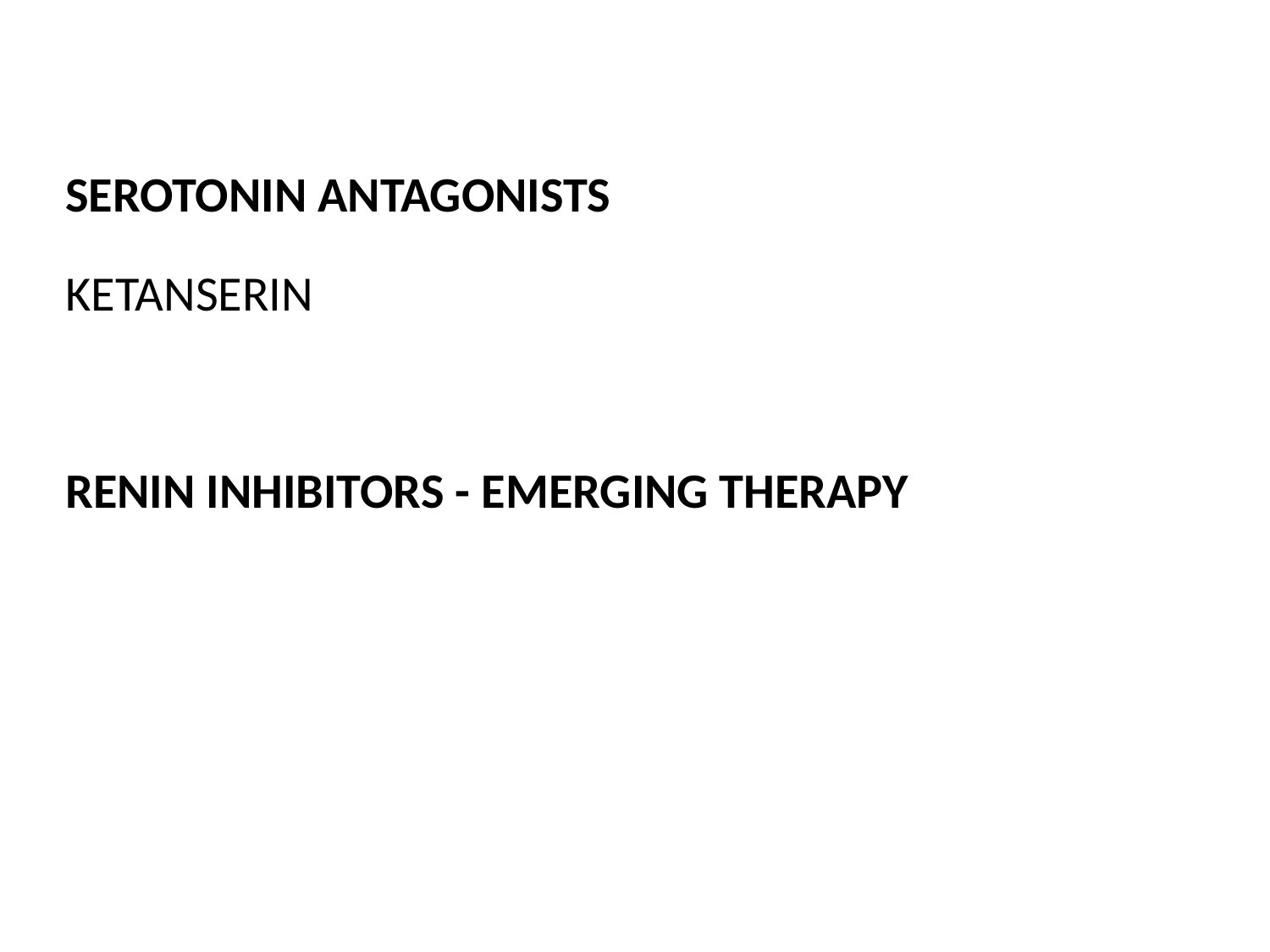

SEROTONIN ANTAGONISTS
KETANSERIN

RENIN INHIBITORS - EMERGING THERAPY